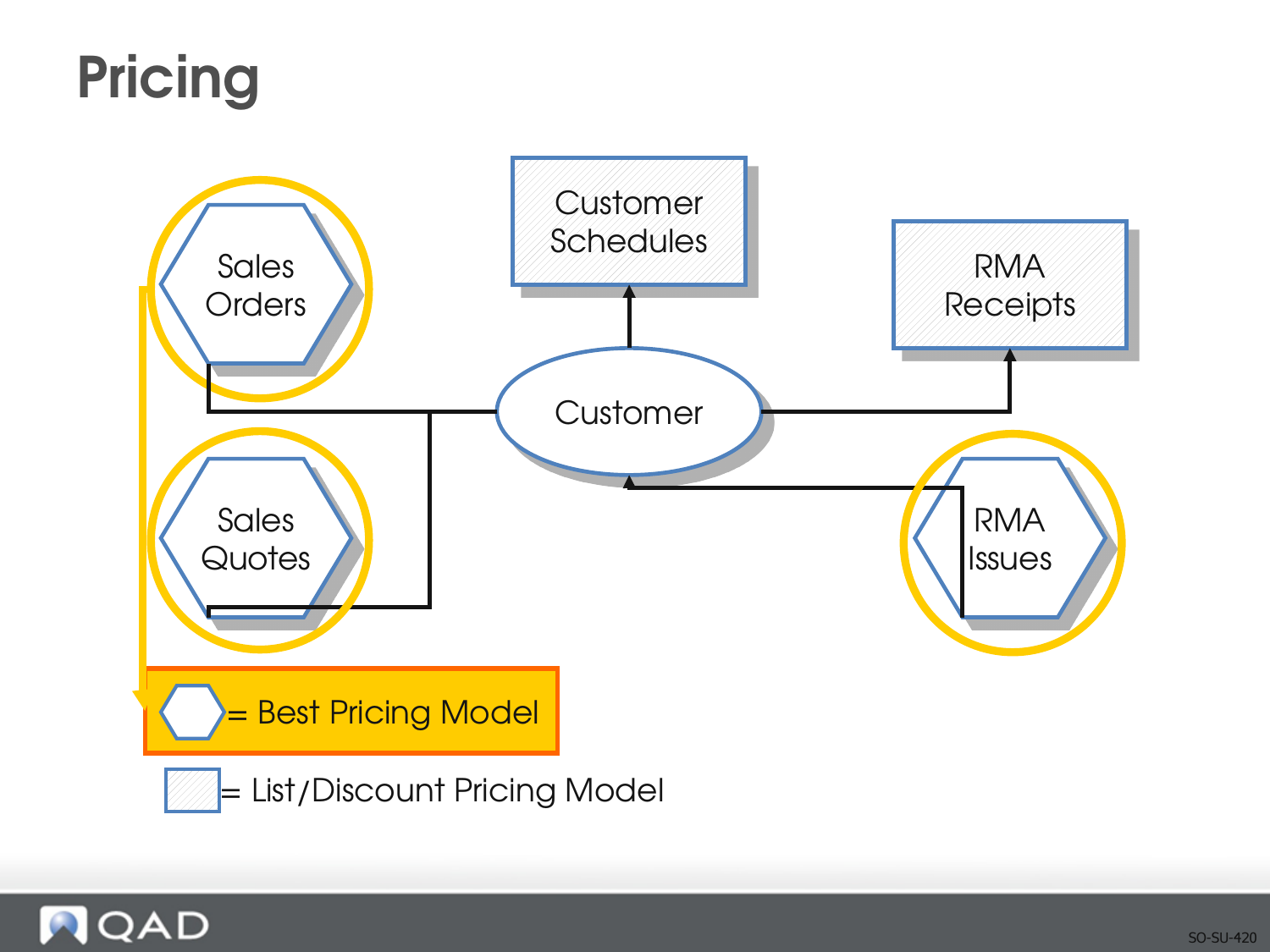

# Pricing
Customer
Schedules

Sales
Orders
RMA
Receipts
Customer

Sales
Quotes
RMA
Issues

= Best Pricing Model
= List/Discount Pricing Model

SO-SU-420